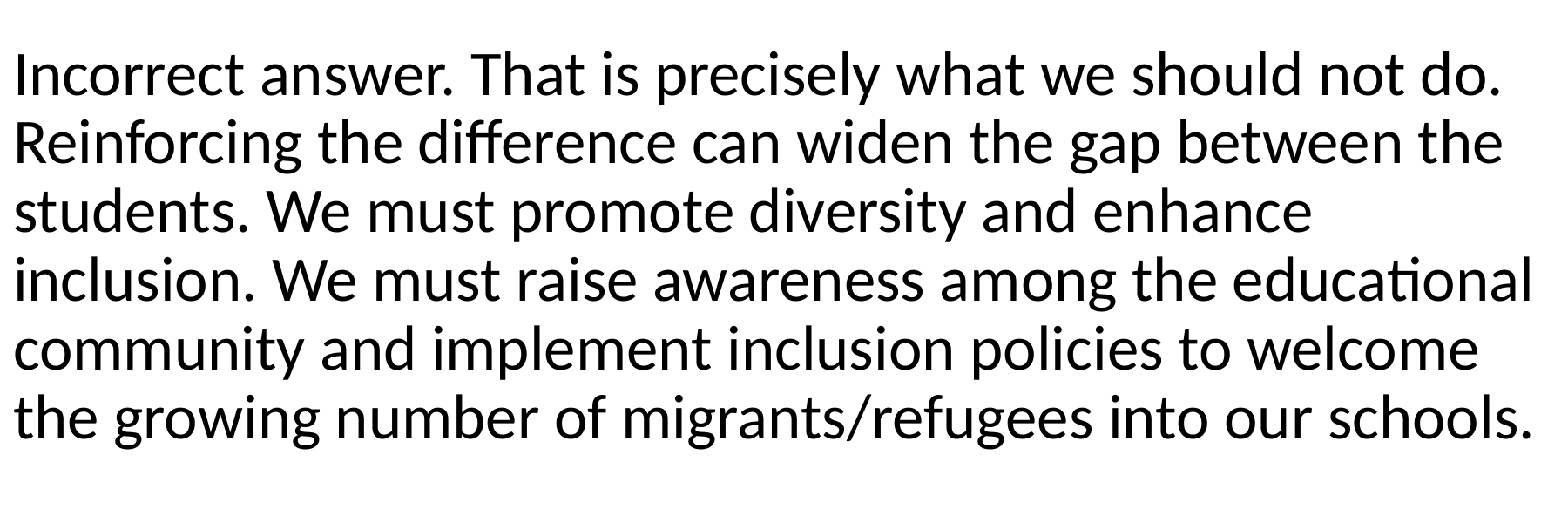

Incorrect answer. That is precisely what we should not do. Reinforcing the difference can widen the gap between the students. We must promote diversity and enhance inclusion. We must raise awareness among the educational community and implement inclusion policies to welcome the growing number of migrants/refugees into our schools.